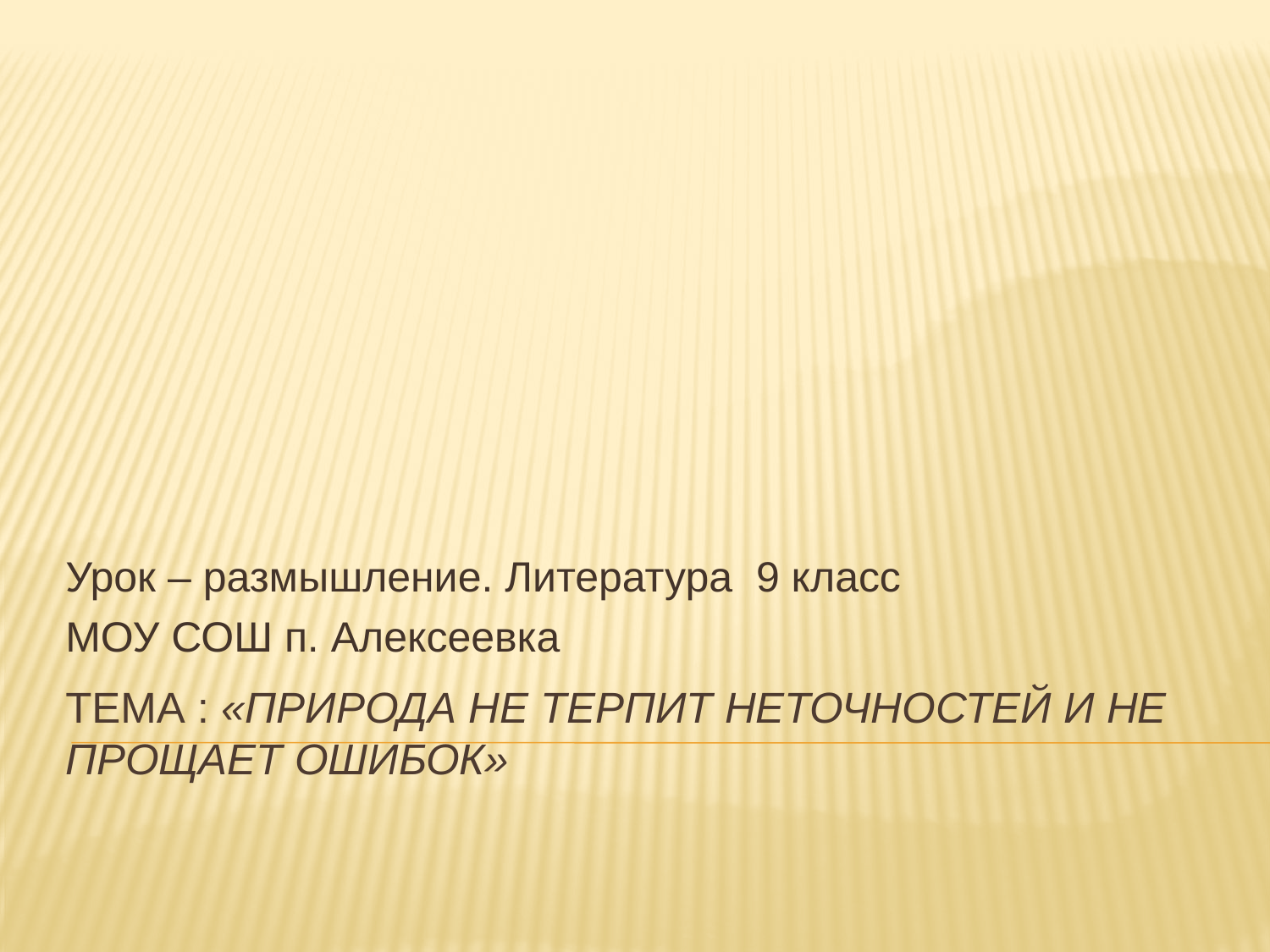

Урок – размышление. Литература  9 класс
МОУ СОШ п. Алексеевка
# Тема : «Природа не терпит неточностей и не прощает ошибок»